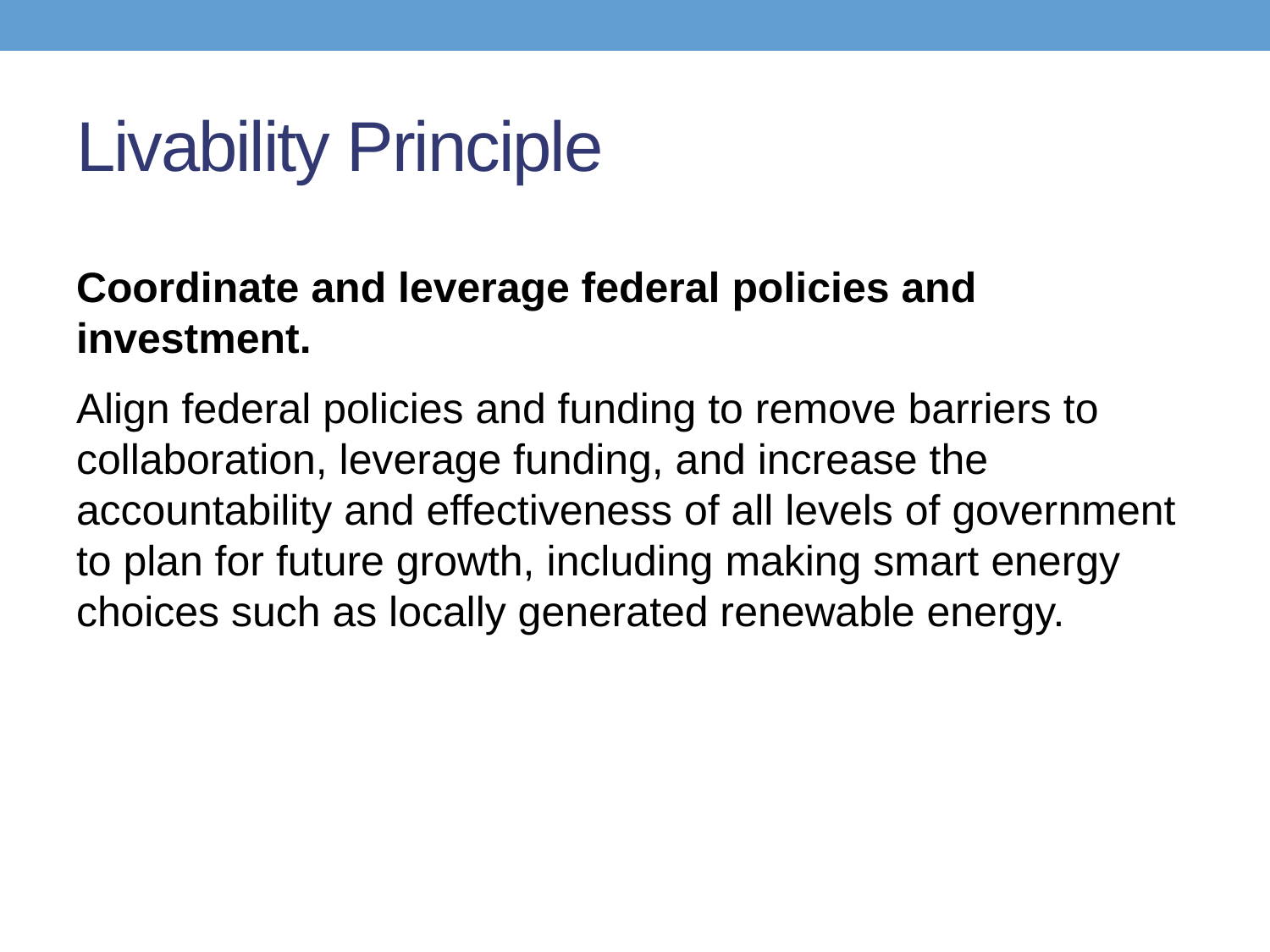

# Livability Principle
Coordinate and leverage federal policies and investment.
Align federal policies and funding to remove barriers to collaboration, leverage funding, and increase the accountability and effectiveness of all levels of government to plan for future growth, including making smart energy choices such as locally generated renewable energy.